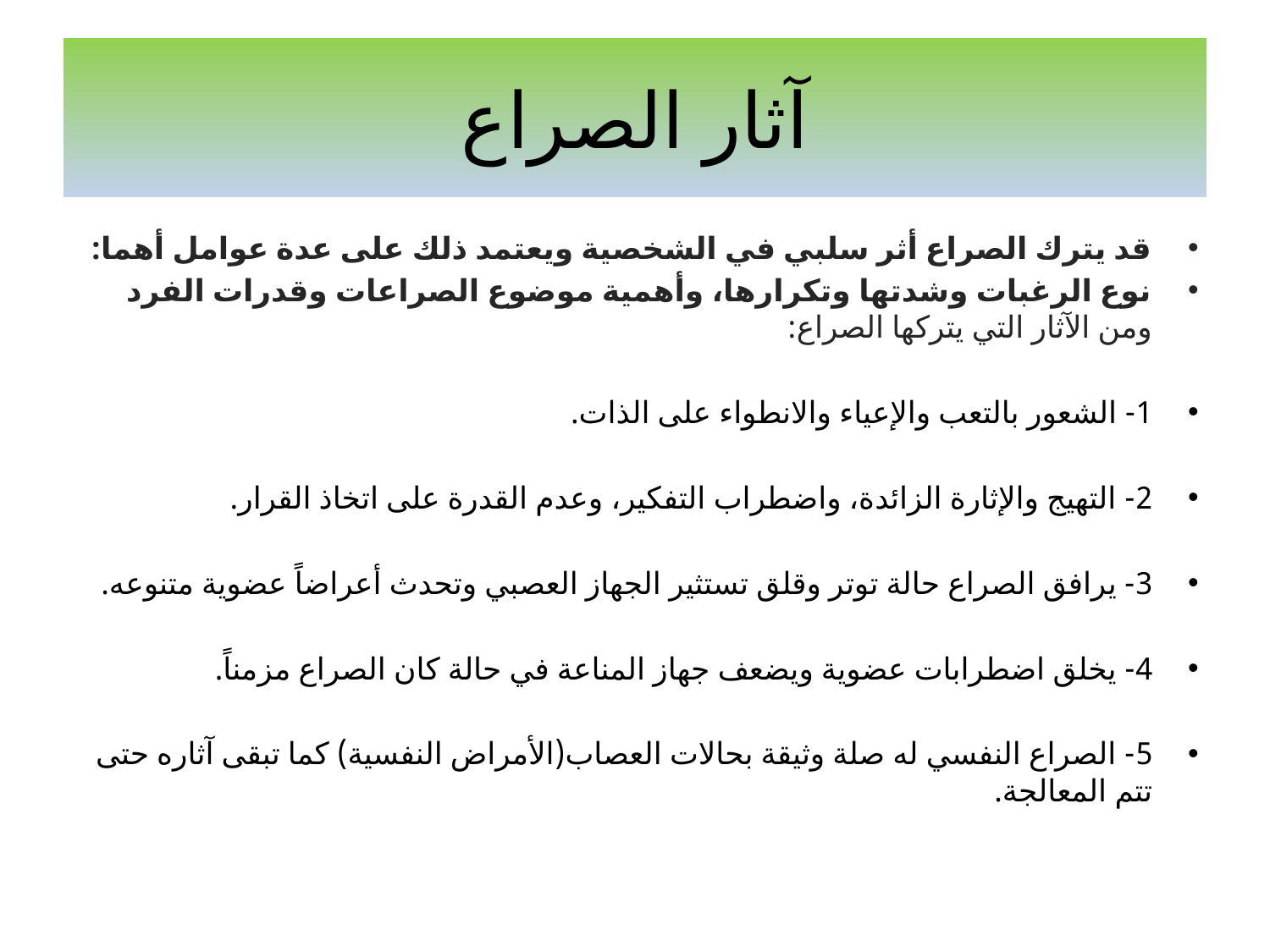

# آثار الصراع
قد يترك الصراع أثر سلبي في الشخصية ويعتمد ذلك على عدة عوامل أهما:
نوع الرغبات وشدتها وتكرارها، وأهمية موضوع الصراعات وقدرات الفرد ومن الآثار التي يتركها الصراع:

1- الشعور بالتعب والإعياء والانطواء على الذات.

2- التهيج والإثارة الزائدة، واضطراب التفكير، وعدم القدرة على اتخاذ القرار.

3- يرافق الصراع حالة توتر وقلق تستثير الجهاز العصبي وتحدث أعراضاً عضوية متنوعه.

4- يخلق اضطرابات عضوية ويضعف جهاز المناعة في حالة كان الصراع مزمناً.

5- الصراع النفسي له صلة وثيقة بحالات العصاب(الأمراض النفسية) كما تبقى آثاره حتى تتم المعالجة.